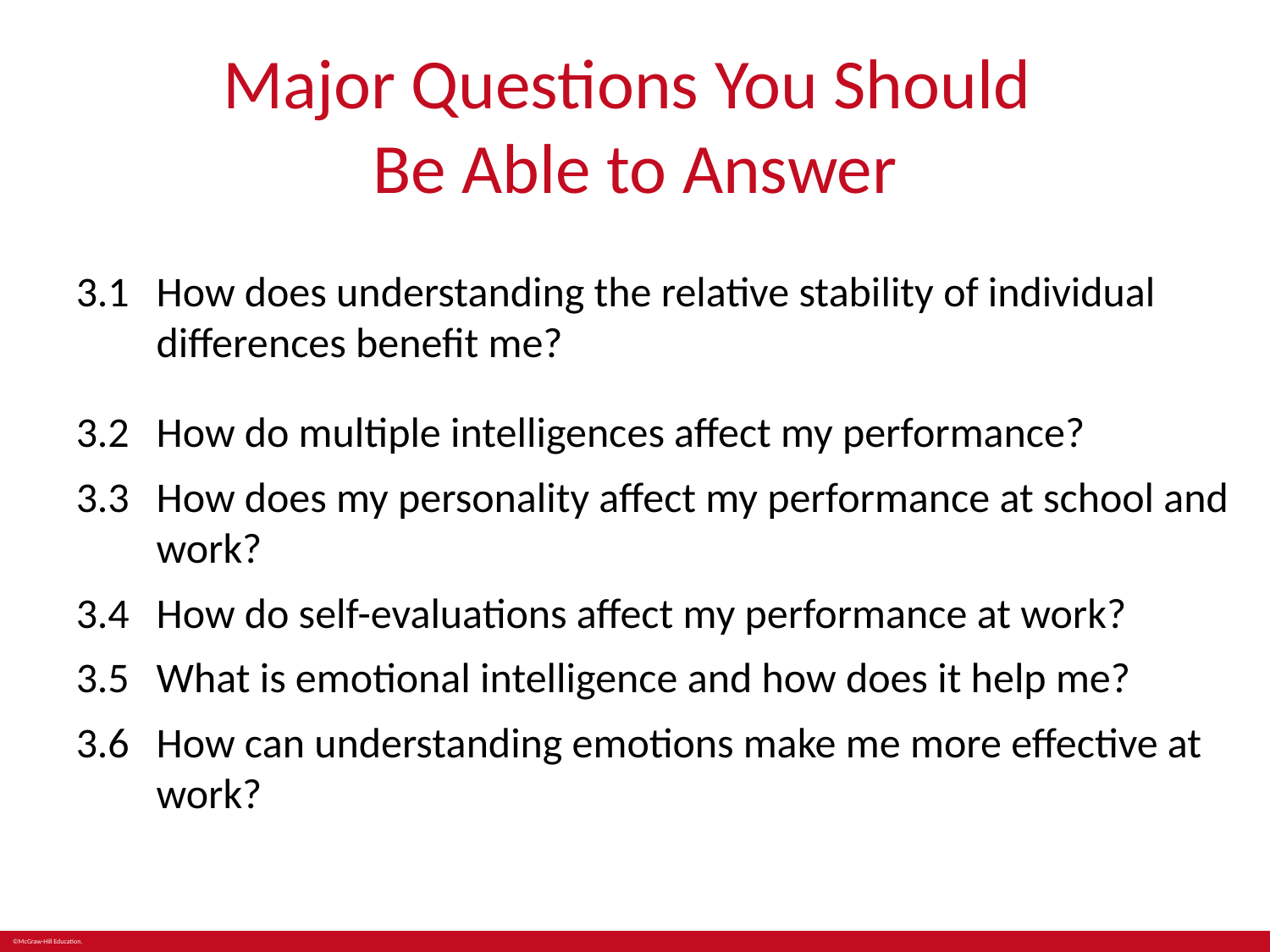

# Major Questions You Should Be Able to Answer
3.1  	How does understanding the relative stability of individual differences benefit me?
3.2  	How do multiple intelligences affect my performance?
3.3  	How does my personality affect my performance at school and work?
3.4  	How do self-evaluations affect my performance at work?
3.5  	What is emotional intelligence and how does it help me?
3.6  	How can understanding emotions make me more effective at work?